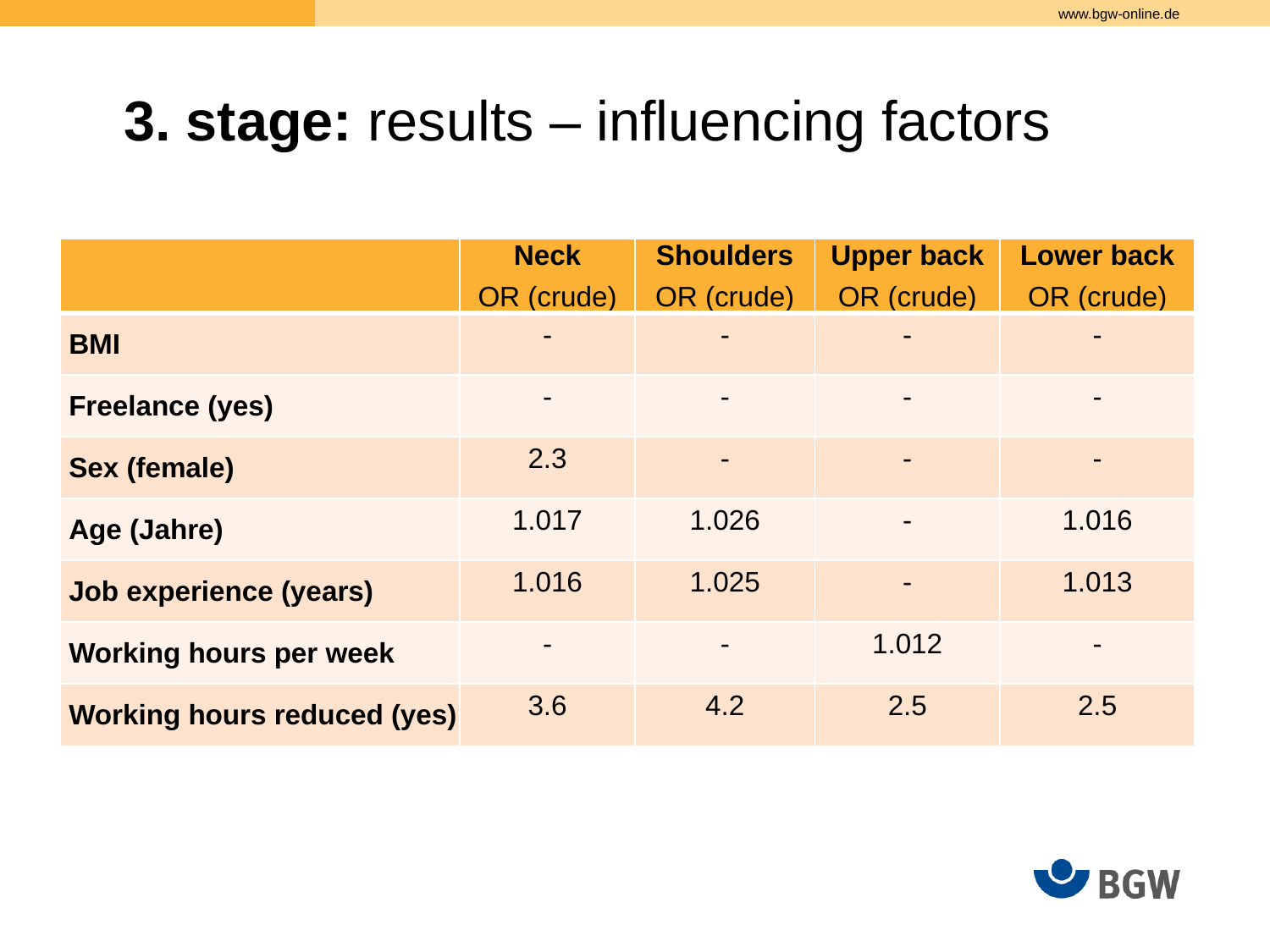

3. stage: results – influencing factors
|  | Neck OR (crude) | Shoulders OR (crude) | Upper back OR (crude) | Lower back OR (crude) |
| --- | --- | --- | --- | --- |
| BMI | - | - | - | - |
| Freelance (yes) | - | - | - | - |
| Sex (female) | 2.3 | - | - | - |
| Age (Jahre) | 1.017 | 1.026 | - | 1.016 |
| Job experience (years) | 1.016 | 1.025 | - | 1.013 |
| Working hours per week | - | - | 1.012 | - |
| Working hours reduced (yes) | 3.6 | 4.2 | 2.5 | 2.5 |